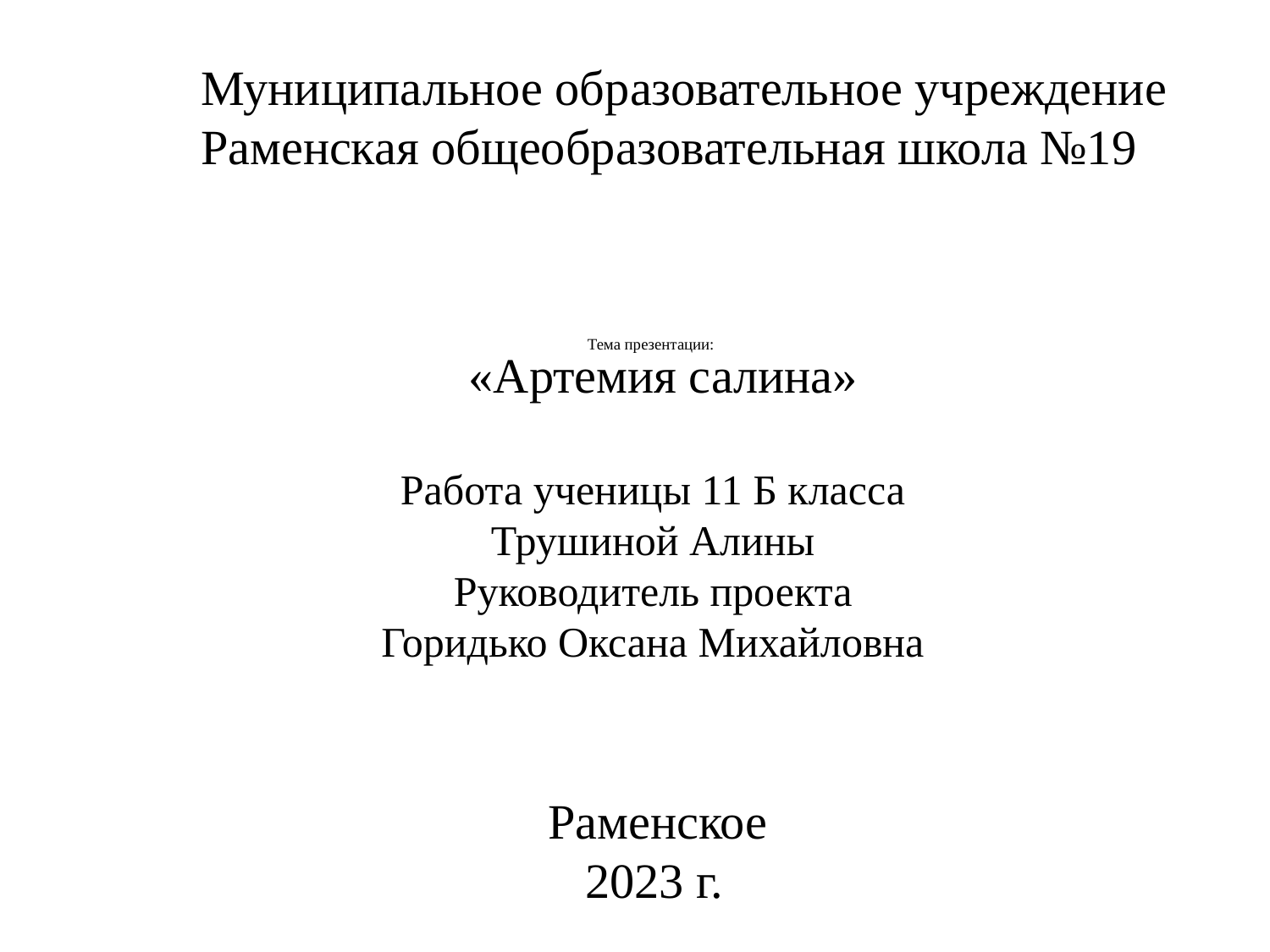

Муниципальное образовательное учреждение
Раменская общеобразовательная школа №19
# Тема презентации:
«Артемия салина»

Работа ученицы 11 Б класса
Трушиной Алины
Руководитель проекта
Горидько Оксана Михайловна
Раменское
   2023 г.